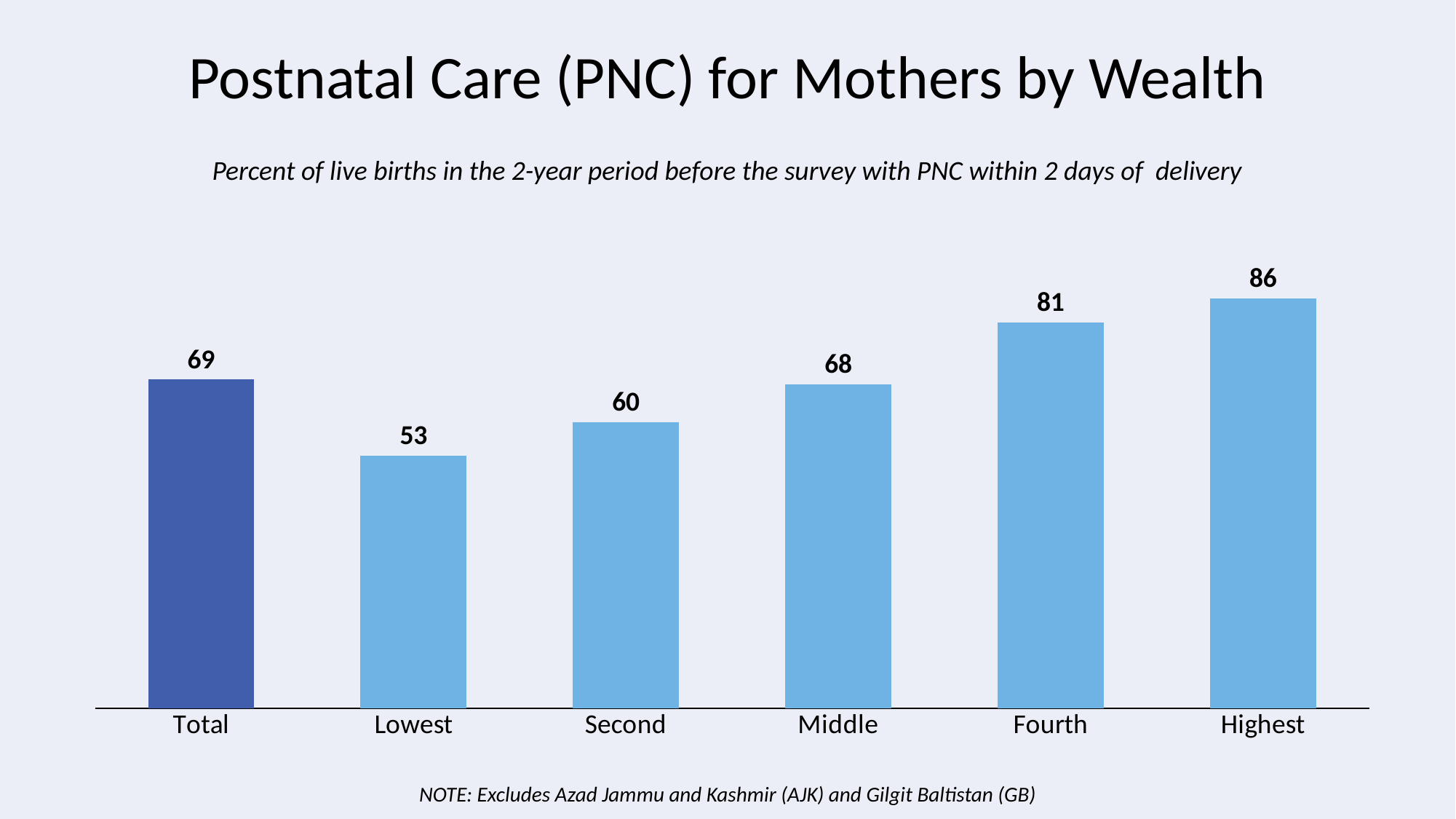

# Postnatal Care (PNC) for Mothers by Wealth
Percent of live births in the 2-year period before the survey with PNC within 2 days of  delivery

### Chart

| Category | Mother |
|---|---|
| Total | 69.0 |
| Lowest | 53.0 |
| Second | 60.0 |
| Middle | 68.0 |
| Fourth | 81.0 |
| Highest | 86.0 |
NOTE: Excludes Azad Jammu and Kashmir (AJK) and Gilgit Baltistan (GB)